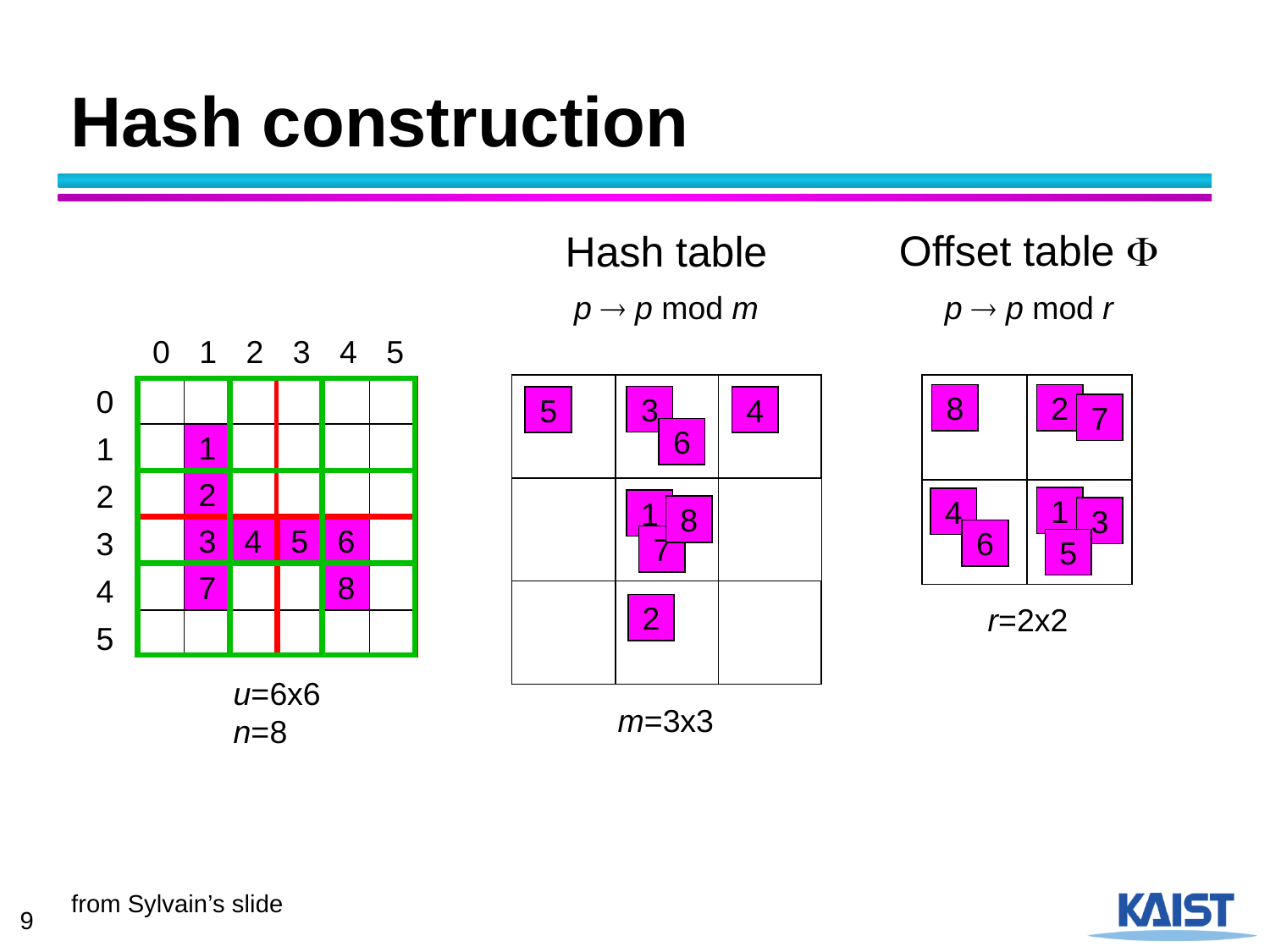

# Hash construction
Offset table Φ
p → p mod r
Hash table
p → p mod m
0
1
2
3
4
5
0
1
2
3
4
5

1

2

3
4
5
6

7

8

8
2
3
5
4
7
6
1
4
1
8
3

6
7
5
r=2x2
2
u=6x6
n=8
m=3x3
from Sylvain’s slide